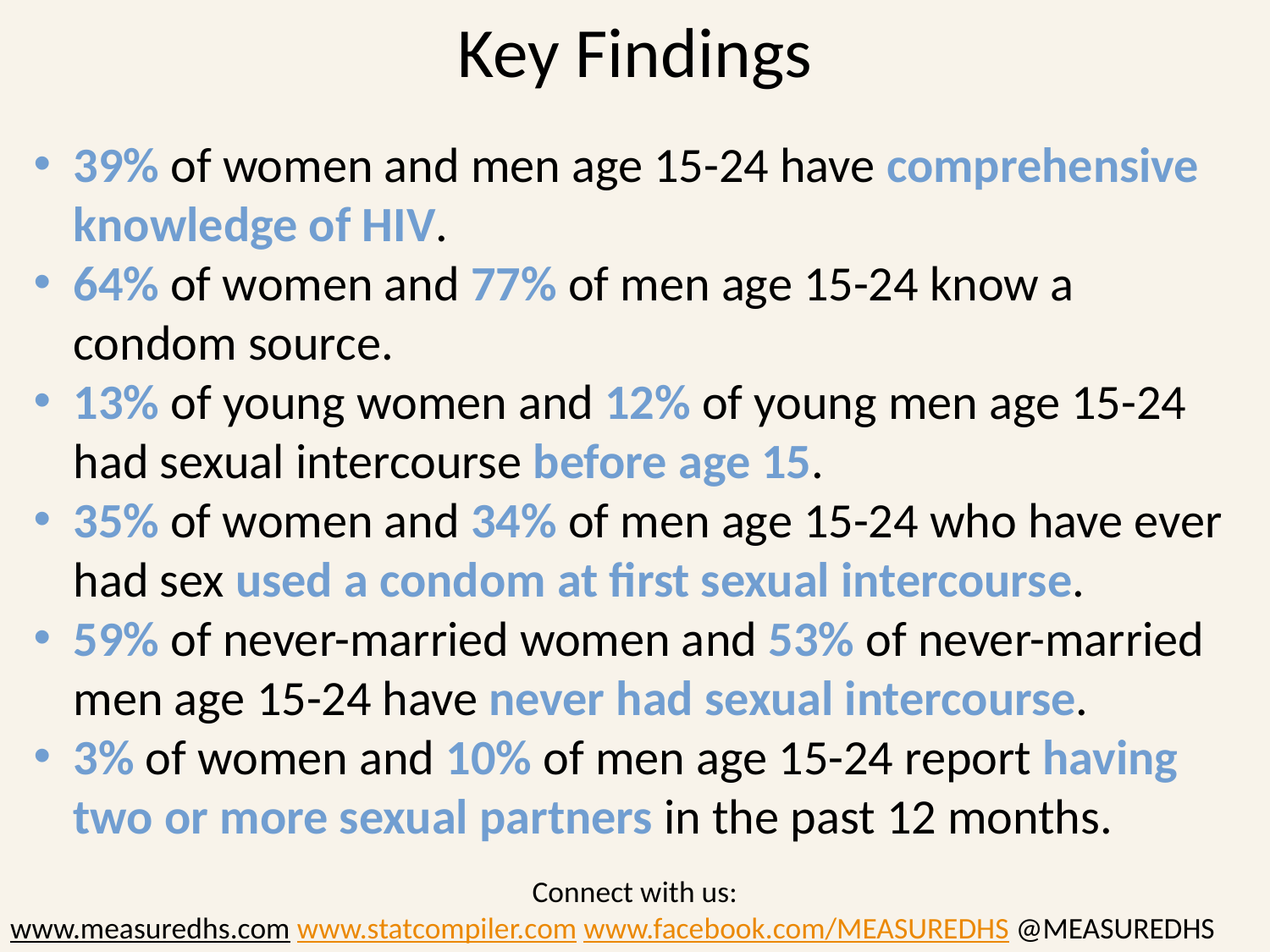

# Key Findings
39% of women and men age 15-24 have comprehensive knowledge of HIV.
64% of women and 77% of men age 15-24 know a condom source.
13% of young women and 12% of young men age 15-24 had sexual intercourse before age 15.
35% of women and 34% of men age 15-24 who have ever had sex used a condom at first sexual intercourse.
59% of never-married women and 53% of never-married men age 15-24 have never had sexual intercourse.
3% of women and 10% of men age 15-24 report having two or more sexual partners in the past 12 months.

Connect with us:
www.measuredhs.com www.statcompiler.com www.facebook.com/MEASUREDHS @MEASUREDHS